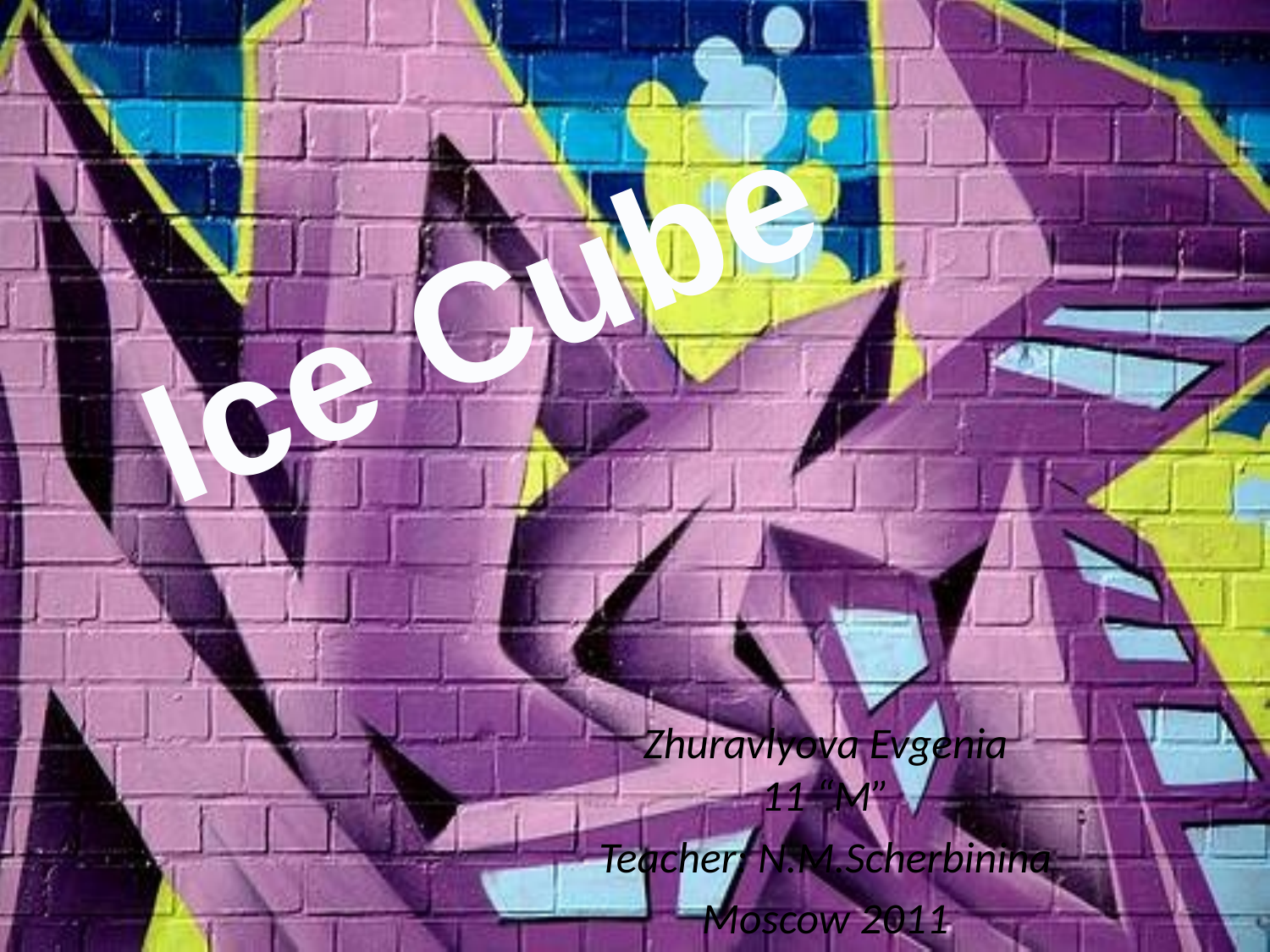

Ice Cube
Zhuravlyova Evgenia
11 “M”
Teacher: N.M.Scherbinina
Moscow 2011